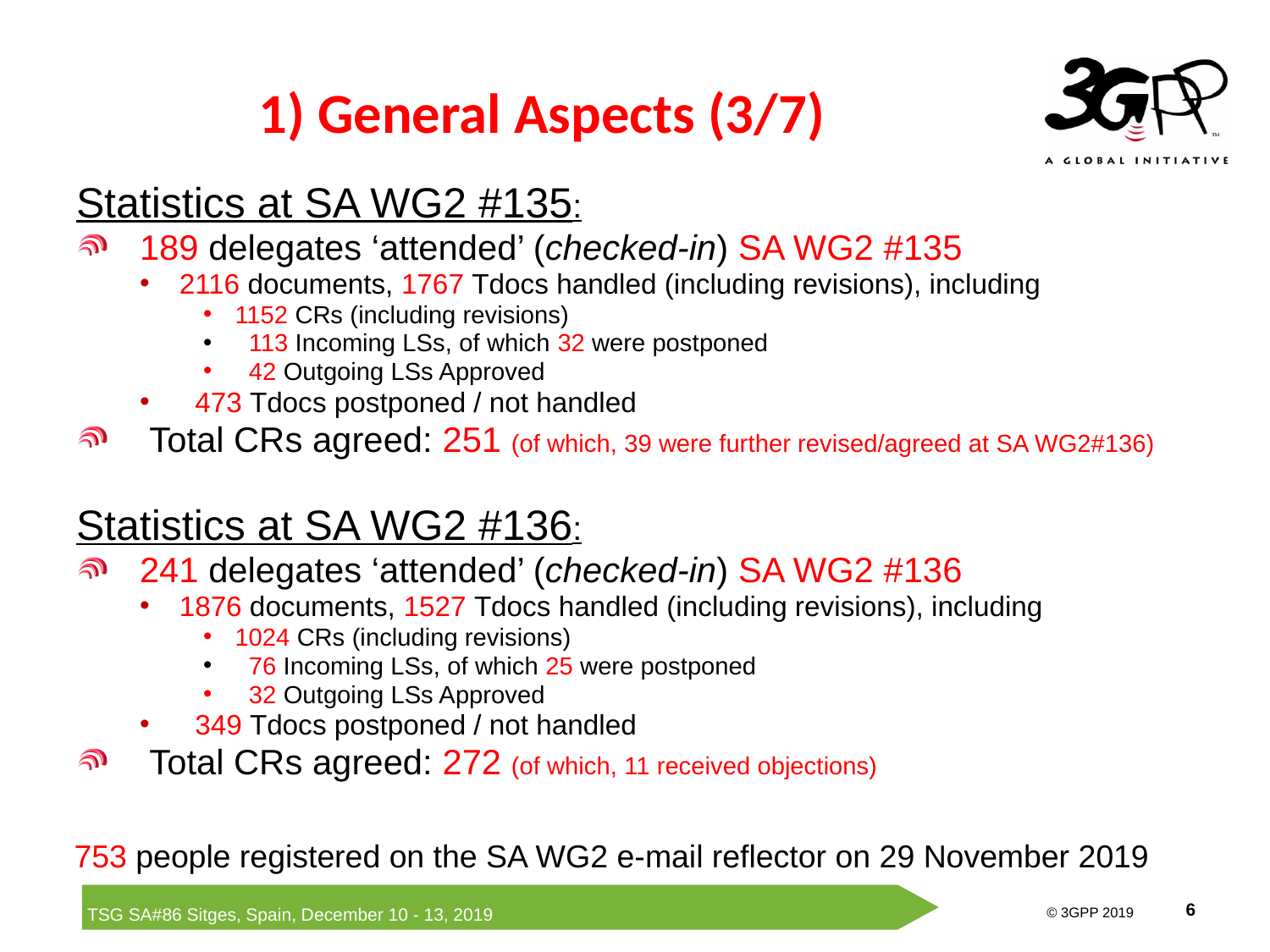

# 1) General Aspects (3/7)
Statistics at SA WG2 #135:
189 delegates ‘attended’ (checked-in) SA WG2 #135
2116 documents, 1767 Tdocs handled (including revisions), including
1152 CRs (including revisions)
  113 Incoming LSs, of which 32 were postponed
  42 Outgoing LSs Approved
  473 Tdocs postponed / not handled
 Total CRs agreed: 251 (of which, 39 were further revised/agreed at SA WG2#136)

Statistics at SA WG2 #136:
241 delegates ‘attended’ (checked-in) SA WG2 #136
1876 documents, 1527 Tdocs handled (including revisions), including
1024 CRs (including revisions)
  76 Incoming LSs, of which 25 were postponed
  32 Outgoing LSs Approved
  349 Tdocs postponed / not handled
 Total CRs agreed: 272 (of which, 11 received objections)

753 people registered on the SA WG2 e-mail reflector on 29 November 2019